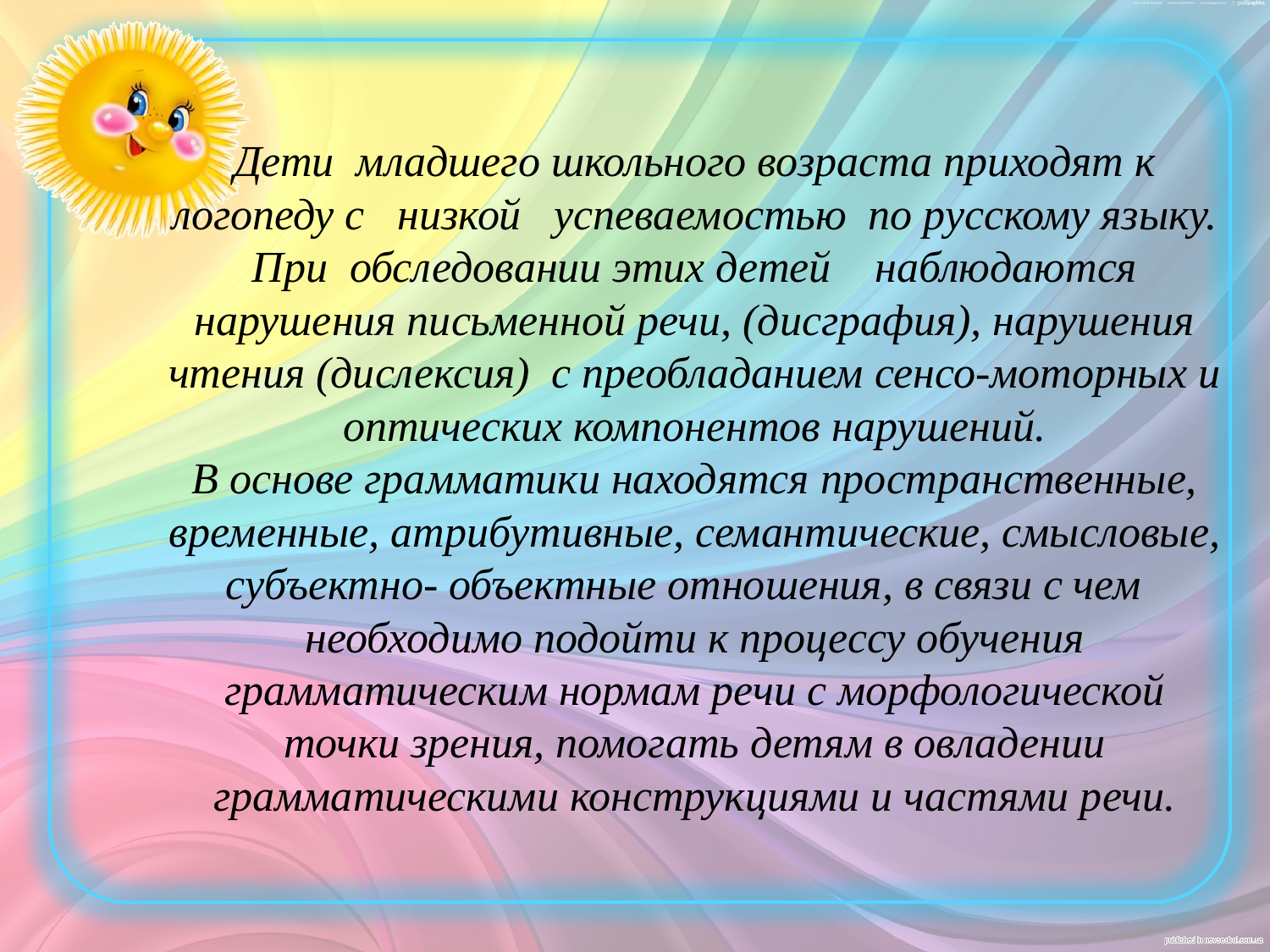

# Дети  младшего школьного возраста приходят к логопеду с   низкой   успеваемостью  по русскому языку. При  обследовании этих детей    наблюдаются нарушения письменной речи, (дисграфия), нарушения чтения (дислексия)  с преобладанием сенсо-моторных и оптических компонентов нарушений. В основе грамматики находятся пространственные, временные, атрибутивные, семантические, смысловые, субъектно- объектные отношения, в связи с чем   необходимо подойти к процессу обучения грамматическим нормам речи с морфологической точки зрения, помогать детям в овладении грамматическими конструкциями и частями речи.